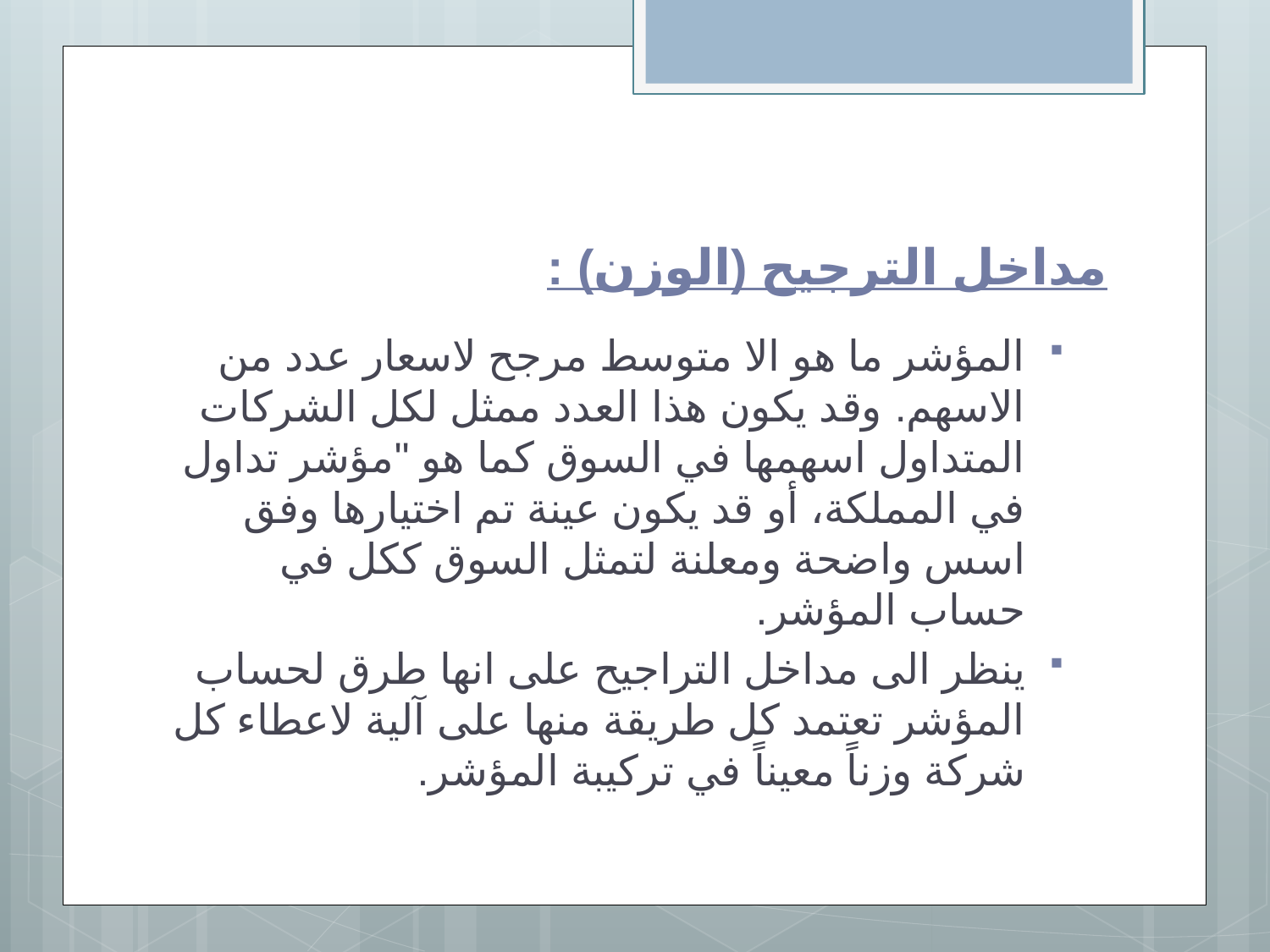

# مداخل الترجيح (الوزن) :
المؤشر ما هو الا متوسط مرجح لاسعار عدد من الاسهم. وقد يكون هذا العدد ممثل لكل الشركات المتداول اسهمها في السوق كما هو "مؤشر تداول في المملكة، أو قد يكون عينة تم اختيارها وفق اسس واضحة ومعلنة لتمثل السوق ككل في حساب المؤشر.
ينظر الى مداخل التراجيح على انها طرق لحساب المؤشر تعتمد كل طريقة منها على آلية لاعطاء كل شركة وزناً معيناً في تركيبة المؤشر.